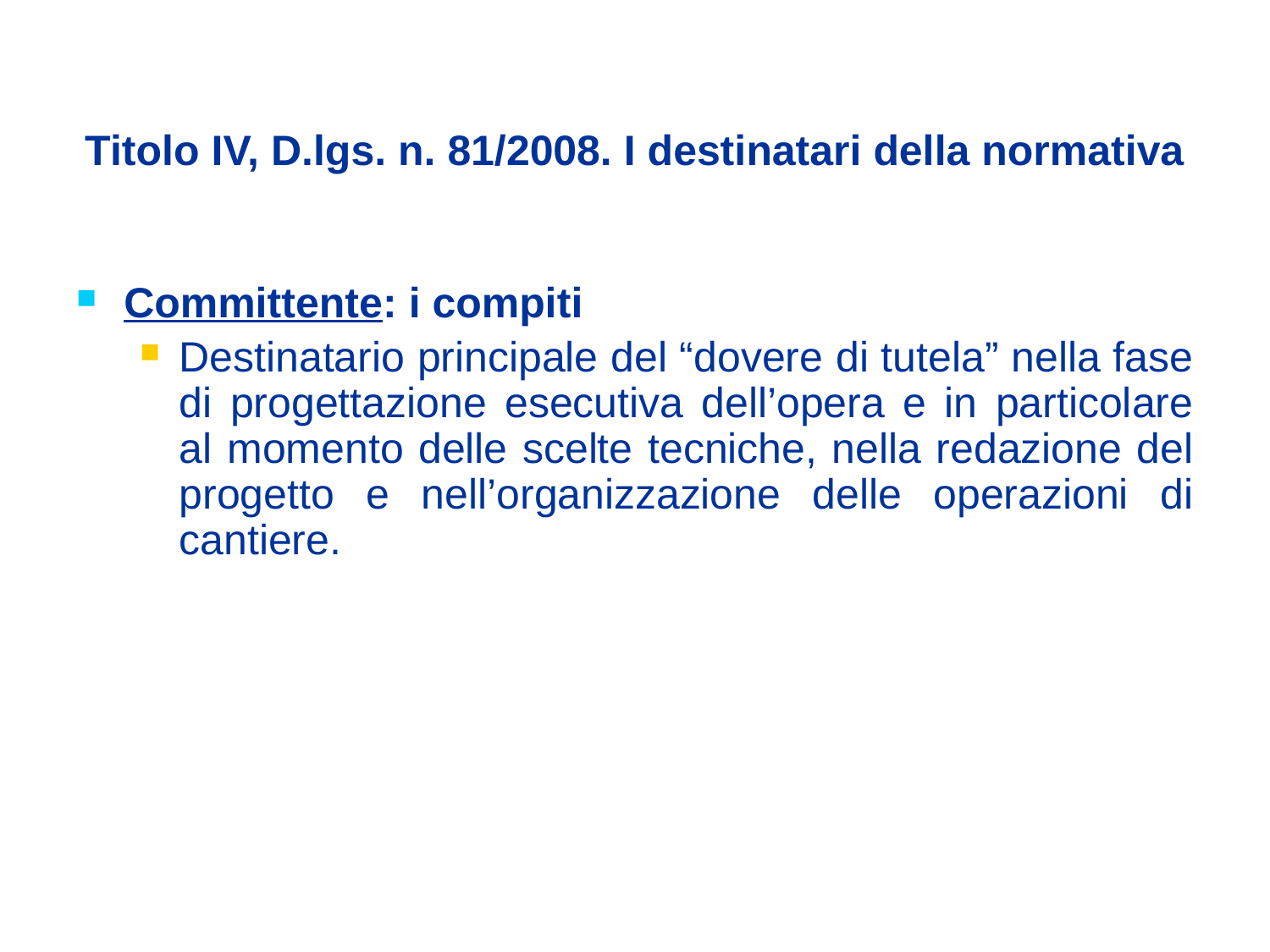

# Titolo IV, D.lgs. n. 81/2008. I destinatari della normativa
Committente: i compiti
Destinatario principale del “dovere di tutela” nella fase di progettazione esecutiva dell’opera e in particolare al momento delle scelte tecniche, nella redazione del progetto e nell’organizzazione delle operazioni di cantiere.